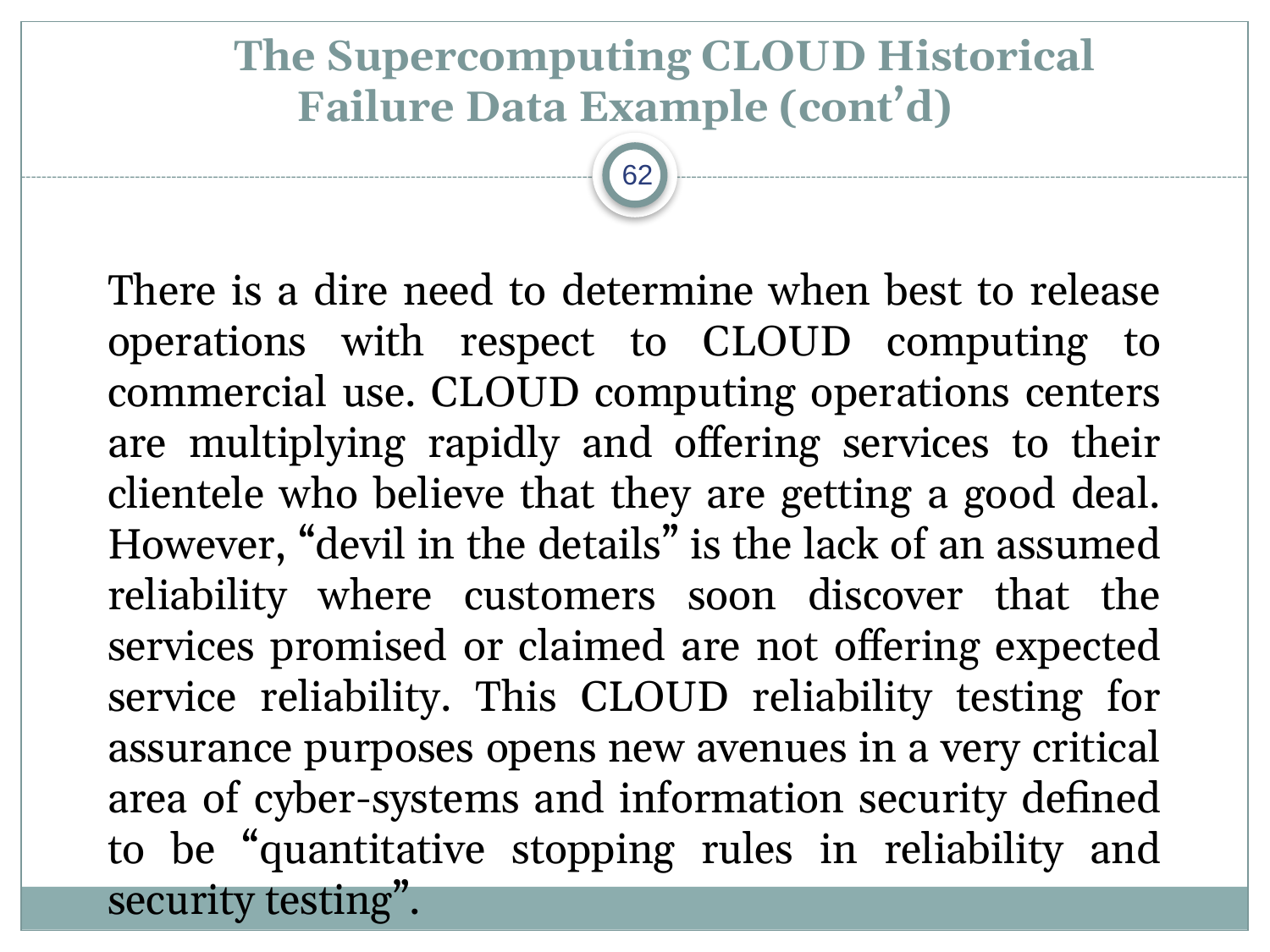

# The Supercomputing CLOUD Historical Failure Data Example (cont’d)
62
There is a dire need to determine when best to release operations with respect to CLOUD computing to commercial use. CLOUD computing operations centers are multiplying rapidly and offering services to their clientele who believe that they are getting a good deal. However, “devil in the details” is the lack of an assumed reliability where customers soon discover that the services promised or claimed are not offering expected service reliability. This CLOUD reliability testing for assurance purposes opens new avenues in a very critical area of cyber-systems and information security defined to be “quantitative stopping rules in reliability and security testing”.